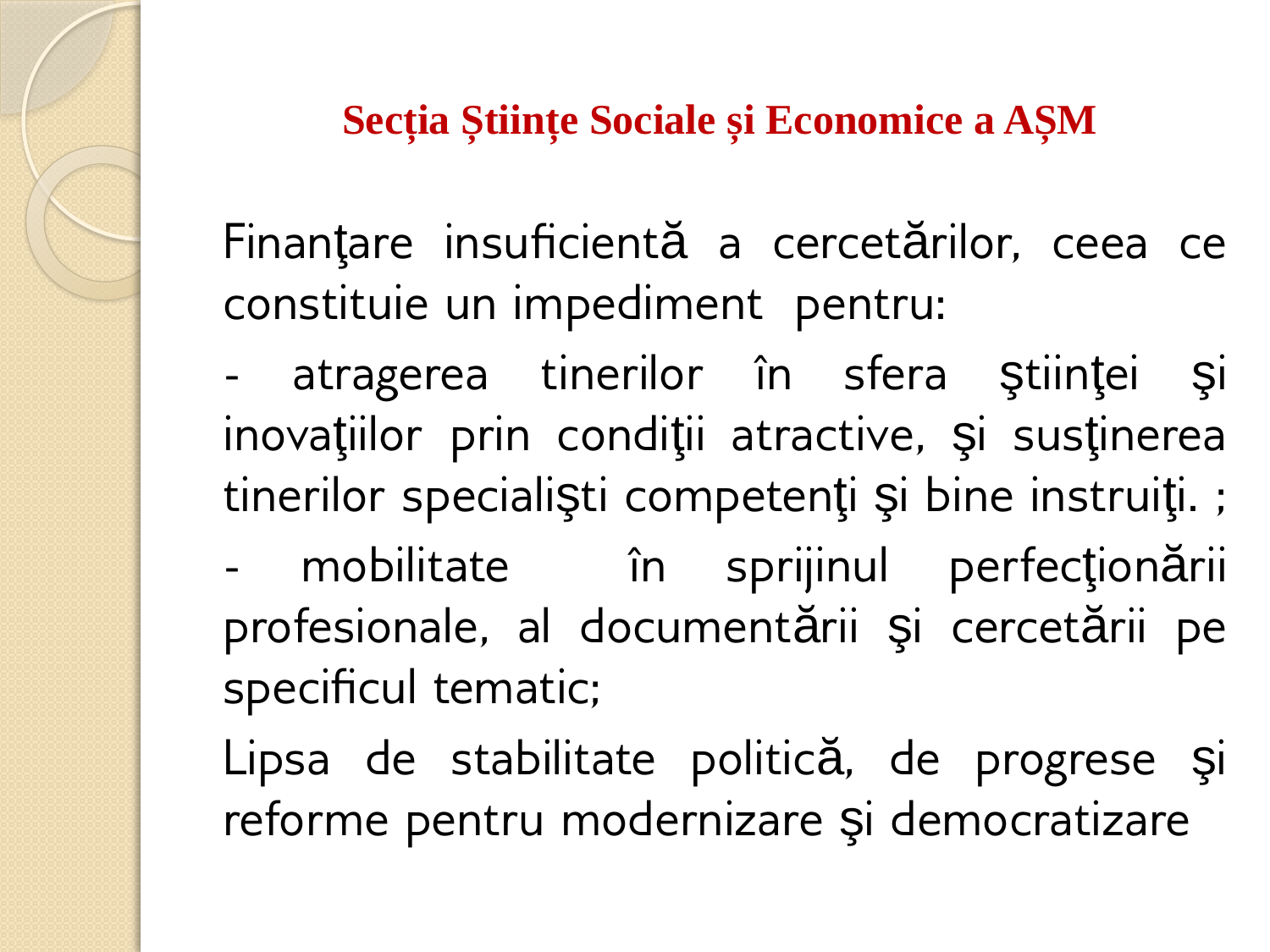

# Secția Științe Sociale și Economice a AȘM
Finanţare insuficientă a cercetărilor, ceea ce constituie un impediment  pentru:
- atragerea tinerilor în sfera ştiinţei şi inovaţiilor prin condiţii atractive, şi susţinerea tinerilor specialişti competenţi şi bine instruiţi. ;
- mobilitate  în sprijinul perfecţionării profesionale, al documentării şi cercetării pe specificul tematic;
Lipsa de stabilitate politică, de progrese şi reforme pentru modernizare şi democratizare